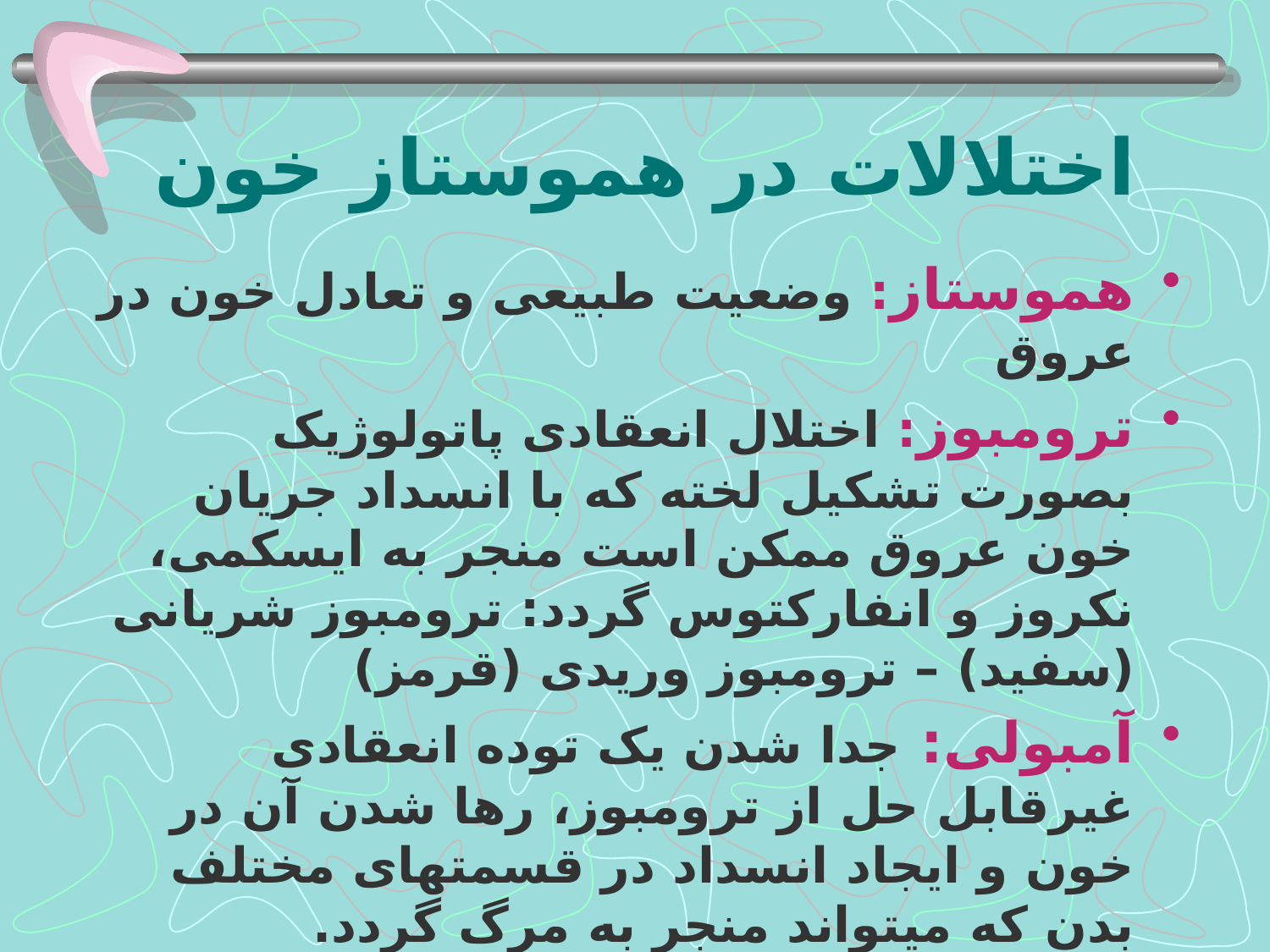

# اختلالات در هموستاز خون
هموستاز: وضعیت طبیعی و تعادل خون در عروق
ترومبوز: اختلال انعقادی پاتولوژیک بصورت تشکیل لخته که با انسداد جریان خون عروق ممکن است منجر به ایسکمی، نکروز و انفارکتوس گردد: ترومبوز شریانی (سفید) – ترومبوز وریدی (قرمز)
آمبولی: جدا شدن یک توده انعقادی غیرقابل حل از ترومبوز، رها شدن آن در خون و ایجاد انسداد در قسمتهای مختلف بدن که میتواند منجر به مرگ گردد.
هموراژی: اختلال در سیستم انعقادی بصورت خونریزی شدید